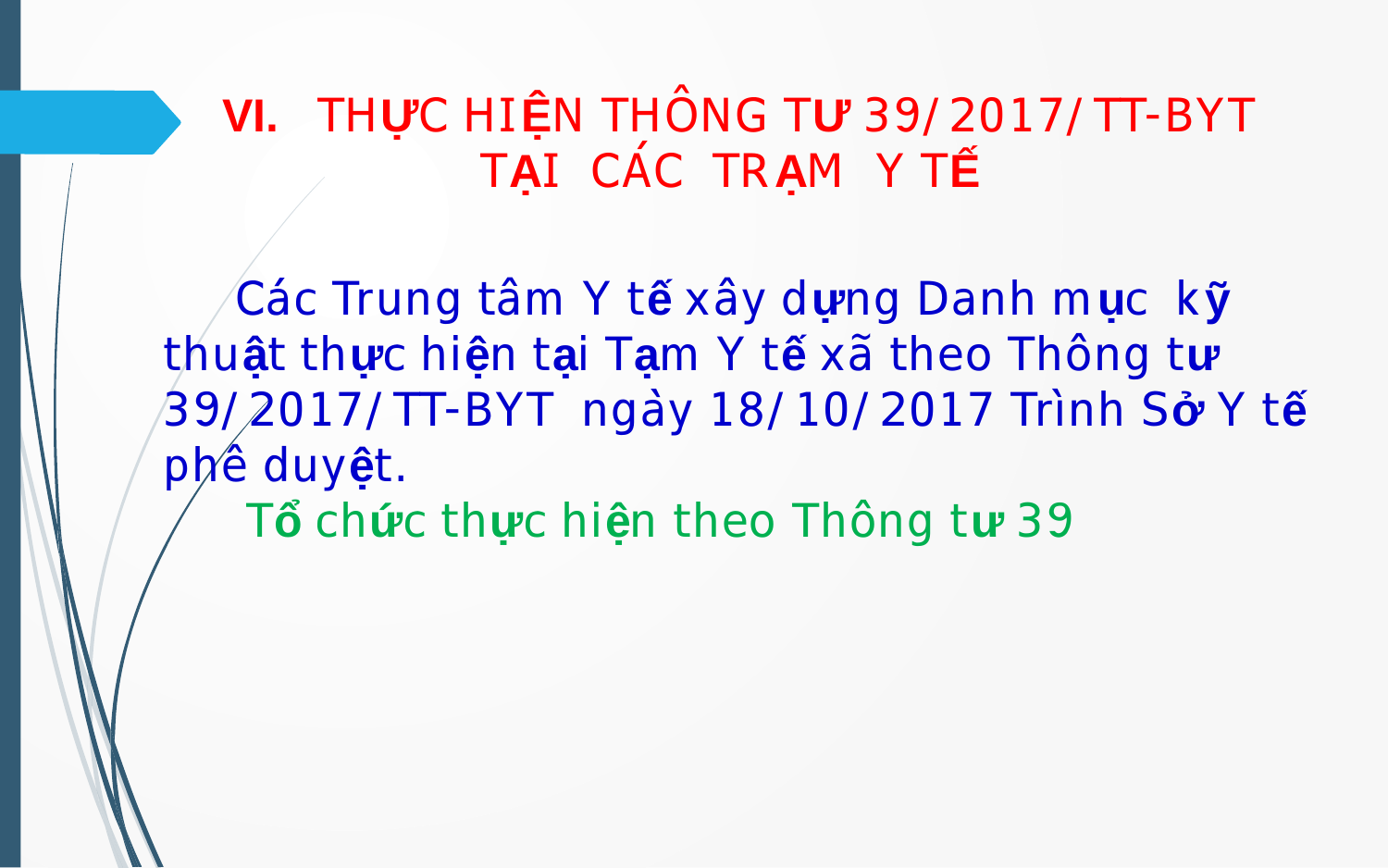

# VI.   THỰC HIỆN THÔNG TƯ 39/2017/TT-BYT TẠI  CÁC  TRẠM  Y TẾ
     Các Trung tâm Y tế xây dựng Danh mục  kỹ thuật thực hiện tại Tạm Y tế xã theo Thông tư 39/2017/TT-BYT  ngày 18/10/2017 Trình Sở Y tế phê duyệt.
      Tổ chức thực hiện theo Thông tư 39